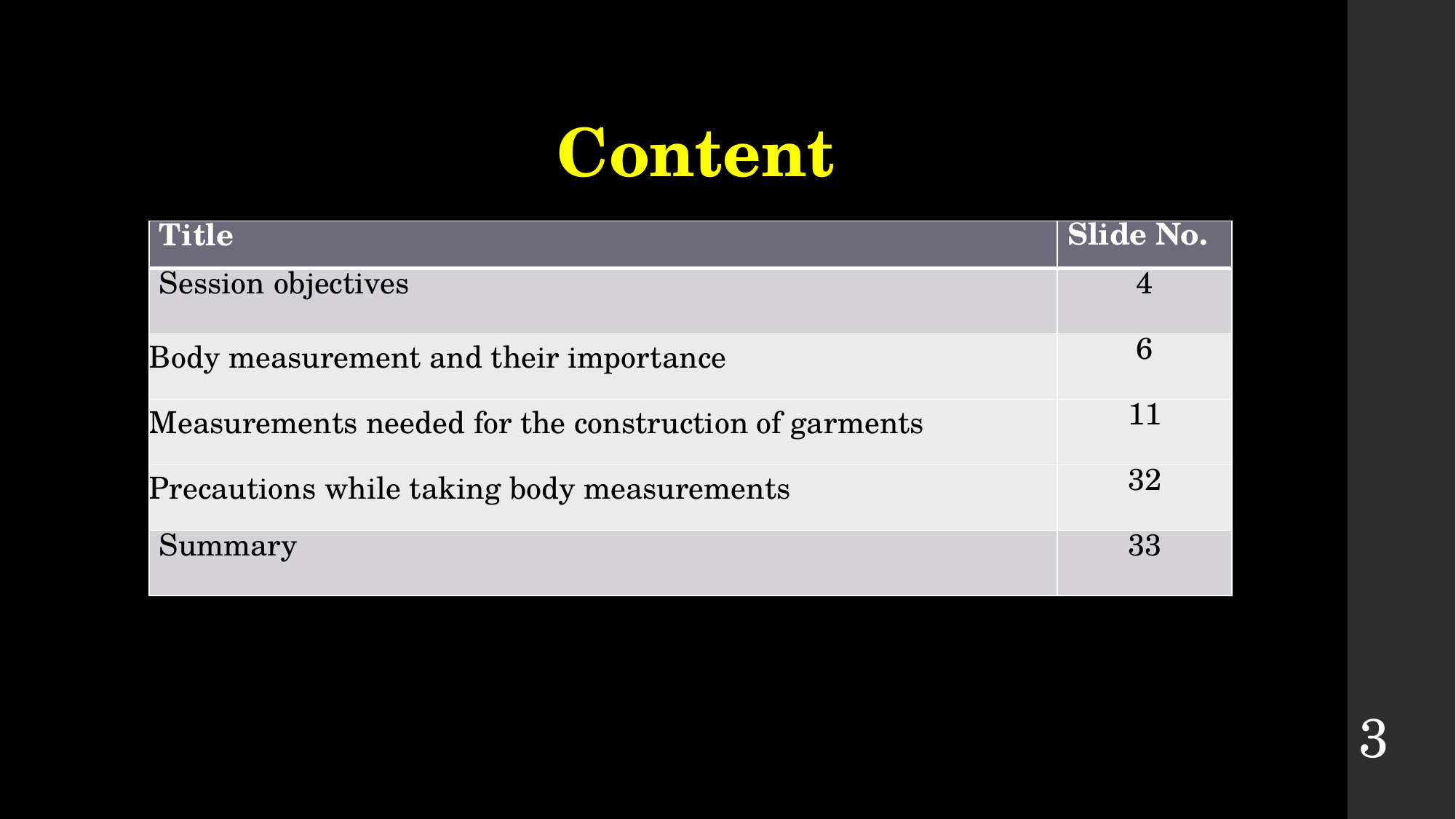

# Content
| Title | Slide No. |
| --- | --- |
| Session objectives | 4 |
| Body measurement and their importance | 6 |
| Measurements needed for the construction of garments | 11 |
| Precautions while taking body measurements | 32 |
| Summary | 33 |
3